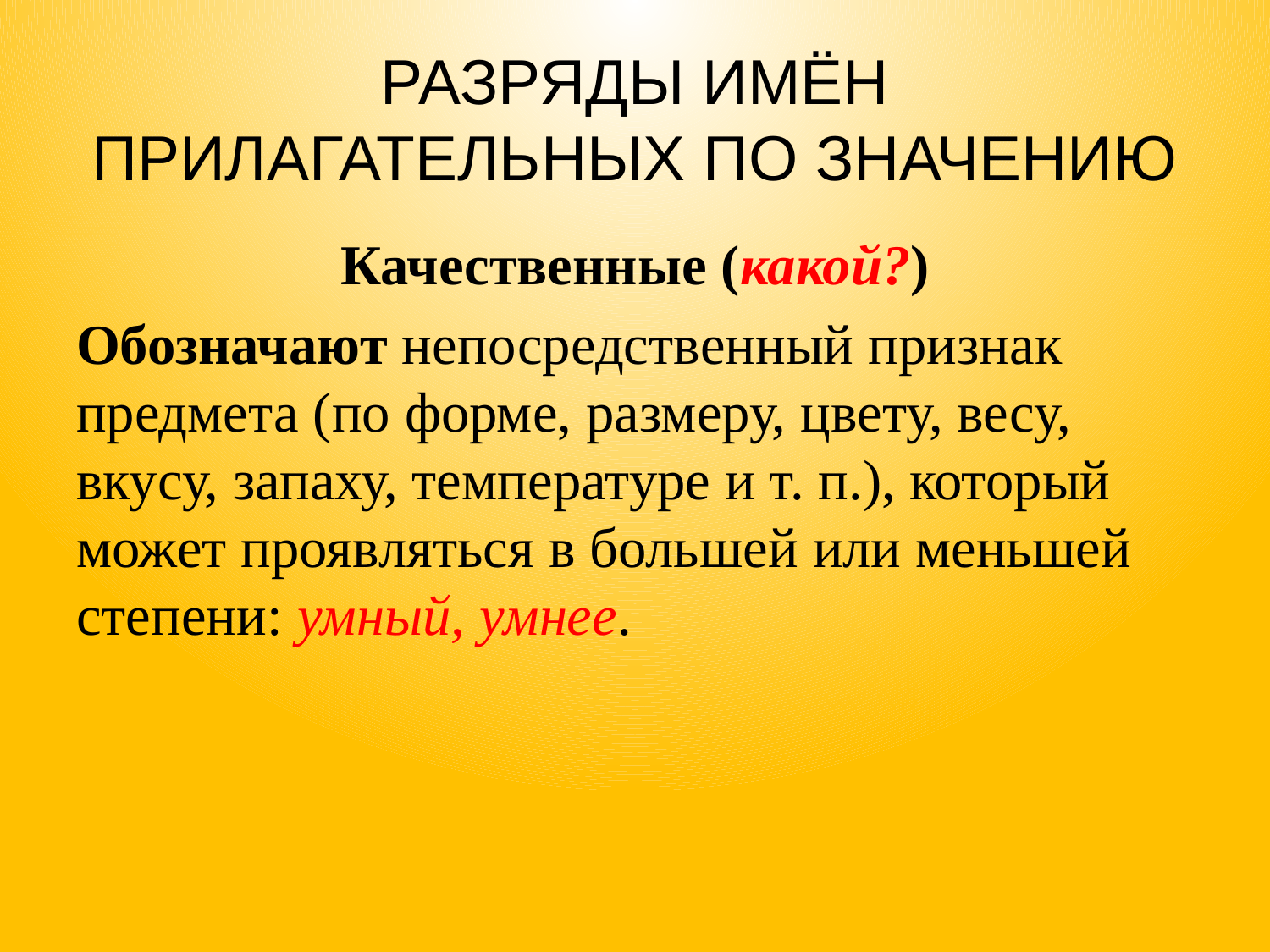

# РАЗРЯДЫ ИМЁН ПРИЛАГАТЕЛЬНЫХ ПО ЗНАЧЕНИЮ
Качественные (какой?)
Обозначают непосредственный признак предмета (по форме, размеру, цвету, весу, вкусу, запаху, температуре и т. п.), который может проявляться в большей или меньшей степени: умный, умнее.